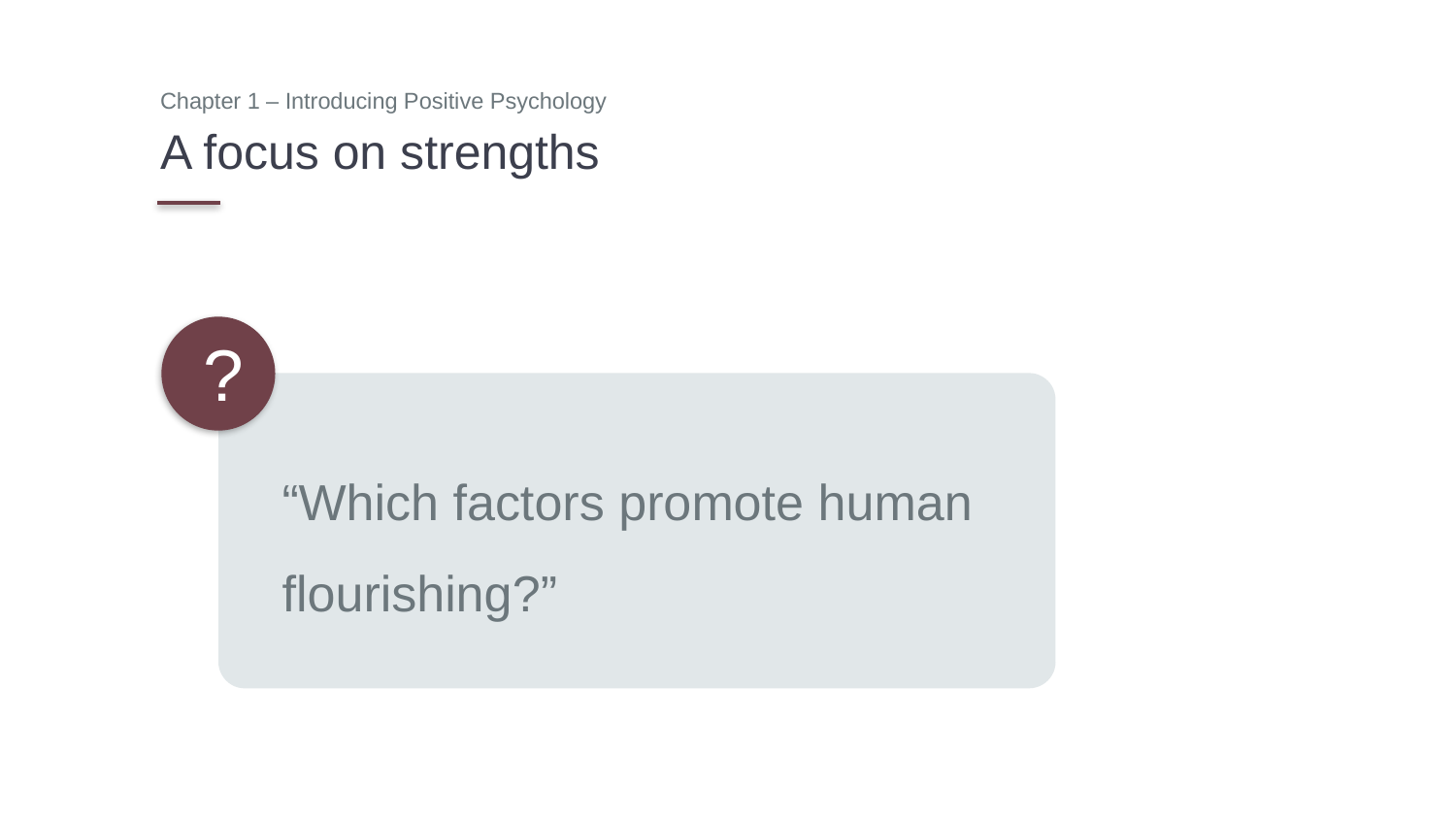

Chapter 1 – Introducing Positive Psychology
# A focus on strengths

?
“Which factors promote human flourishing?”